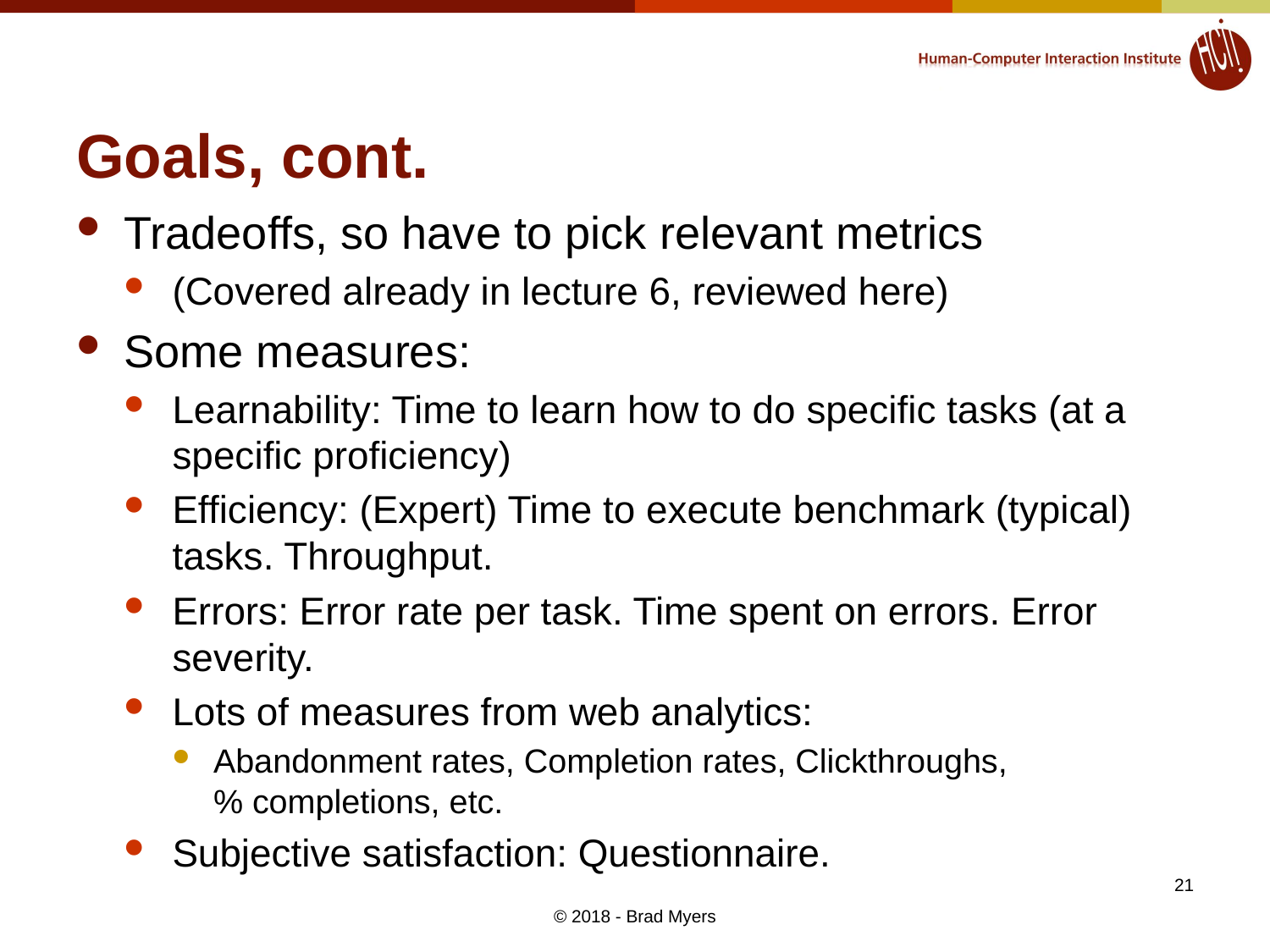

# Goals, cont.
Tradeoffs, so have to pick relevant metrics
(Covered already in lecture 6, reviewed here)
Some measures:
Learnability: Time to learn how to do specific tasks (at a specific proficiency)
Efficiency: (Expert) Time to execute benchmark (typical) tasks. Throughput.
Errors: Error rate per task. Time spent on errors. Error severity.
Lots of measures from web analytics:
Abandonment rates, Completion rates, Clickthroughs,
% completions, etc.
Subjective satisfaction: Questionnaire.
21
© 2018 - Brad Myers